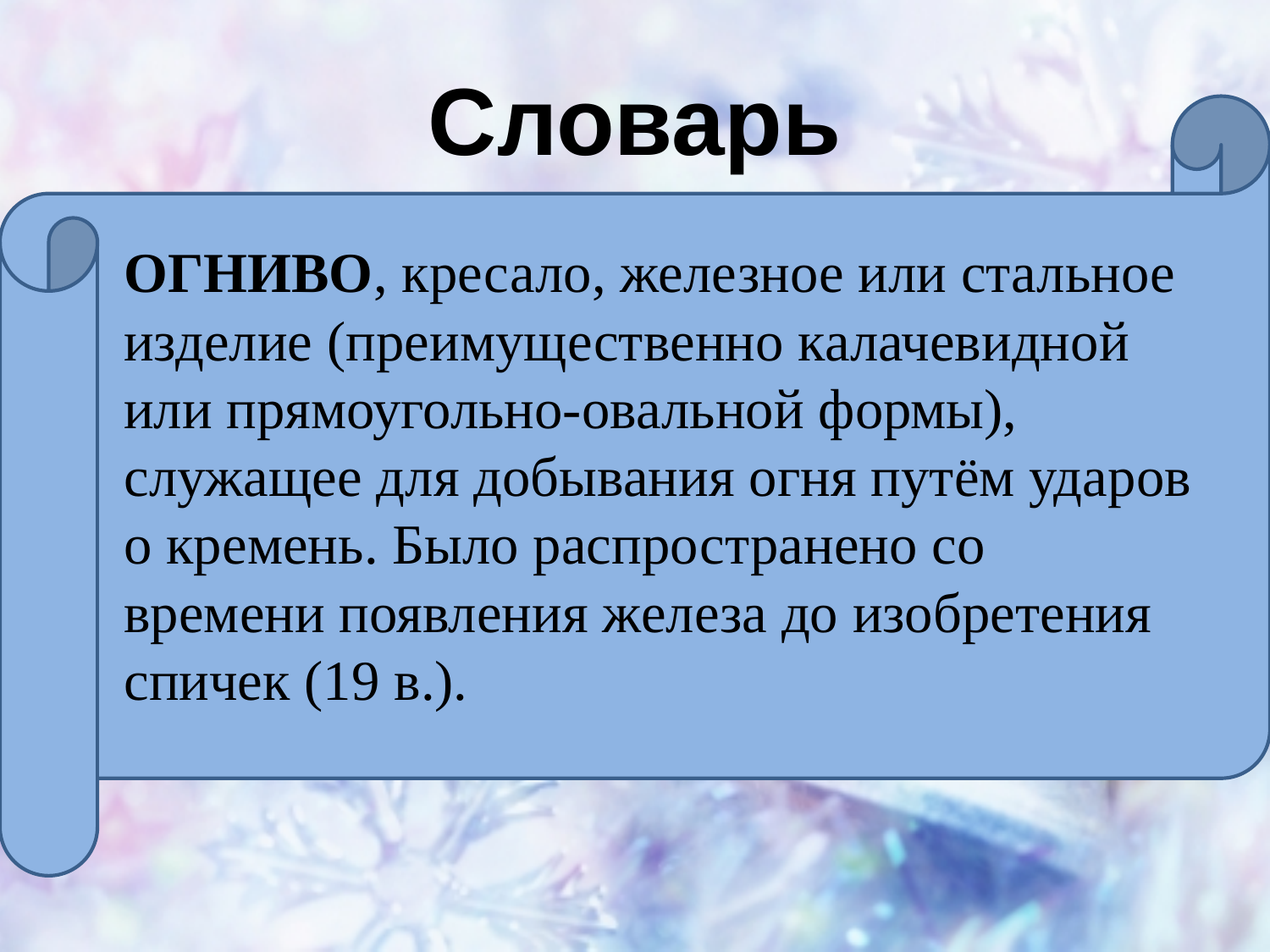

# Словарь

   ОГНИВО, кресало, железное или стальное изделие (преимущественно калачевидной или прямоугольно-овальной формы), служащее для добывания огня путём ударов о кремень. Было распространено со времени появления железа до изобретения спичек (19 в.).